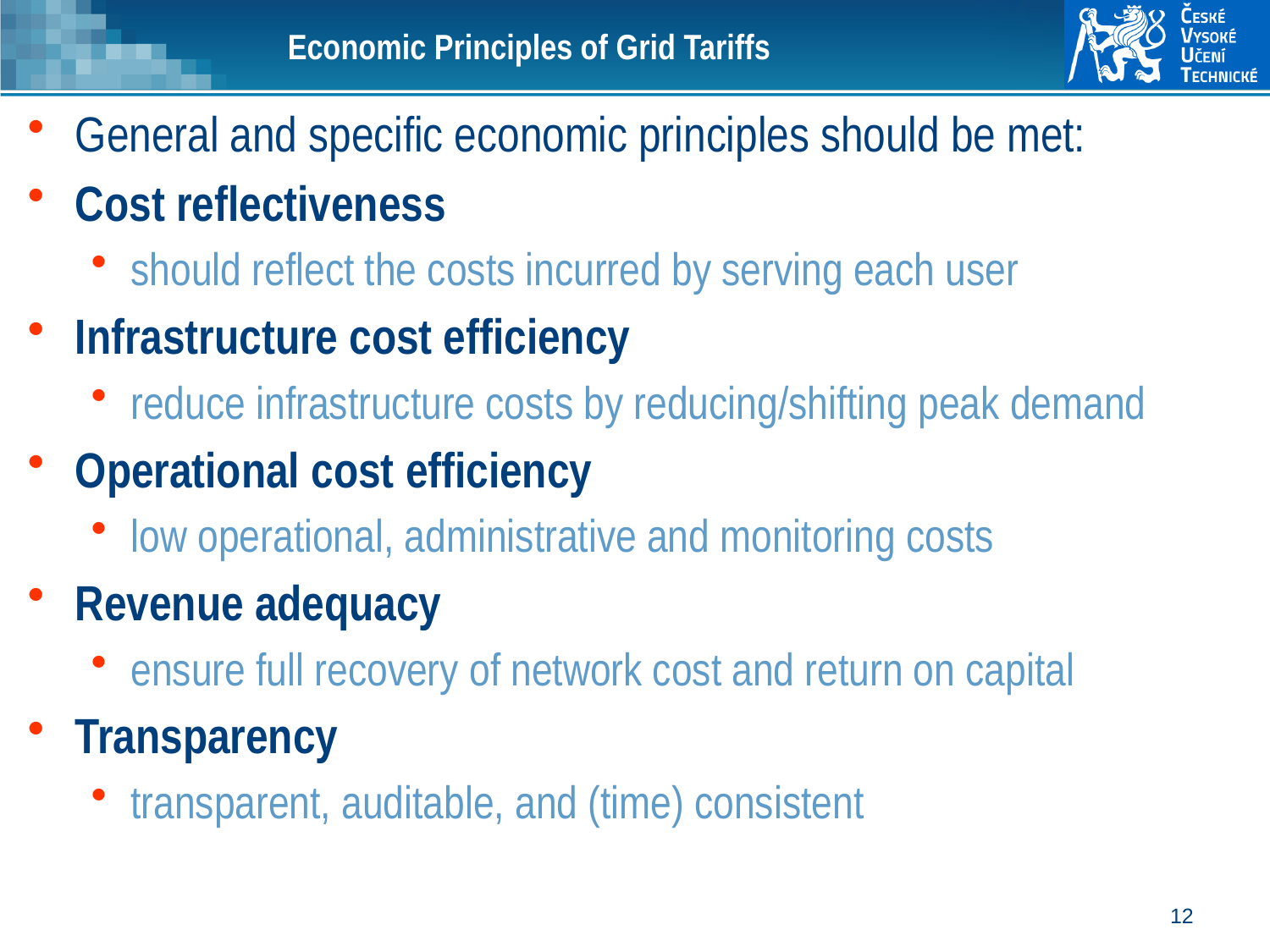

# Economic Principles of Grid Tariffs
General and specific economic principles should be met:
Cost reflectiveness
should reflect the costs incurred by serving each user
Infrastructure cost efficiency
reduce infrastructure costs by reducing/shifting peak demand
Operational cost efficiency
low operational, administrative and monitoring costs
Revenue adequacy
ensure full recovery of network cost and return on capital
Transparency
transparent, auditable, and (time) consistent
12